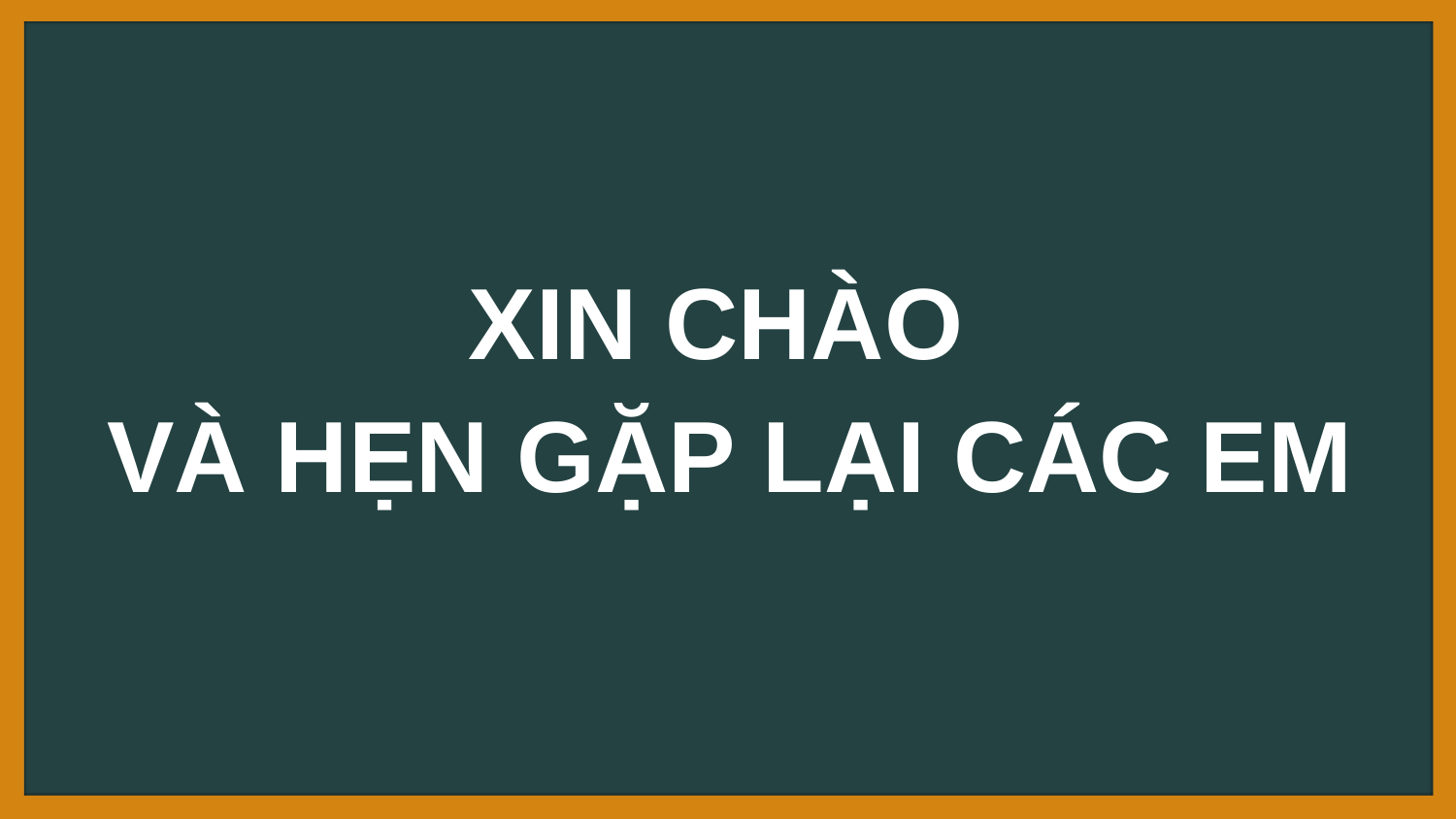

XIN CHÀO
VÀ HẸN GẶP LẠI CÁC EM